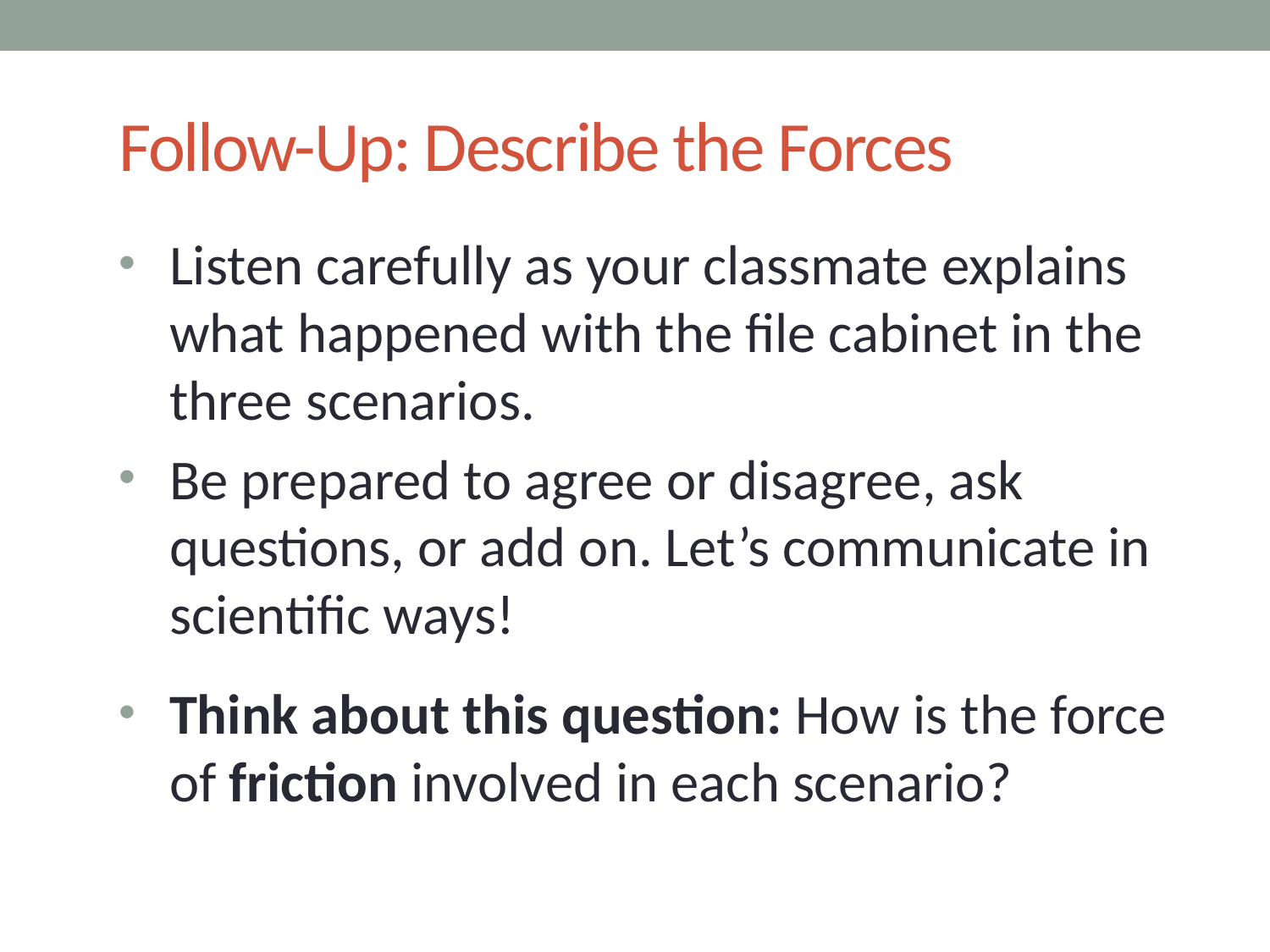

# Follow-Up: Describe the Forces
Listen carefully as your classmate explains what happened with the file cabinet in the three scenarios.
Be prepared to agree or disagree, ask questions, or add on. Let’s communicate in scientific ways!
Think about this question: How is the force of friction involved in each scenario?